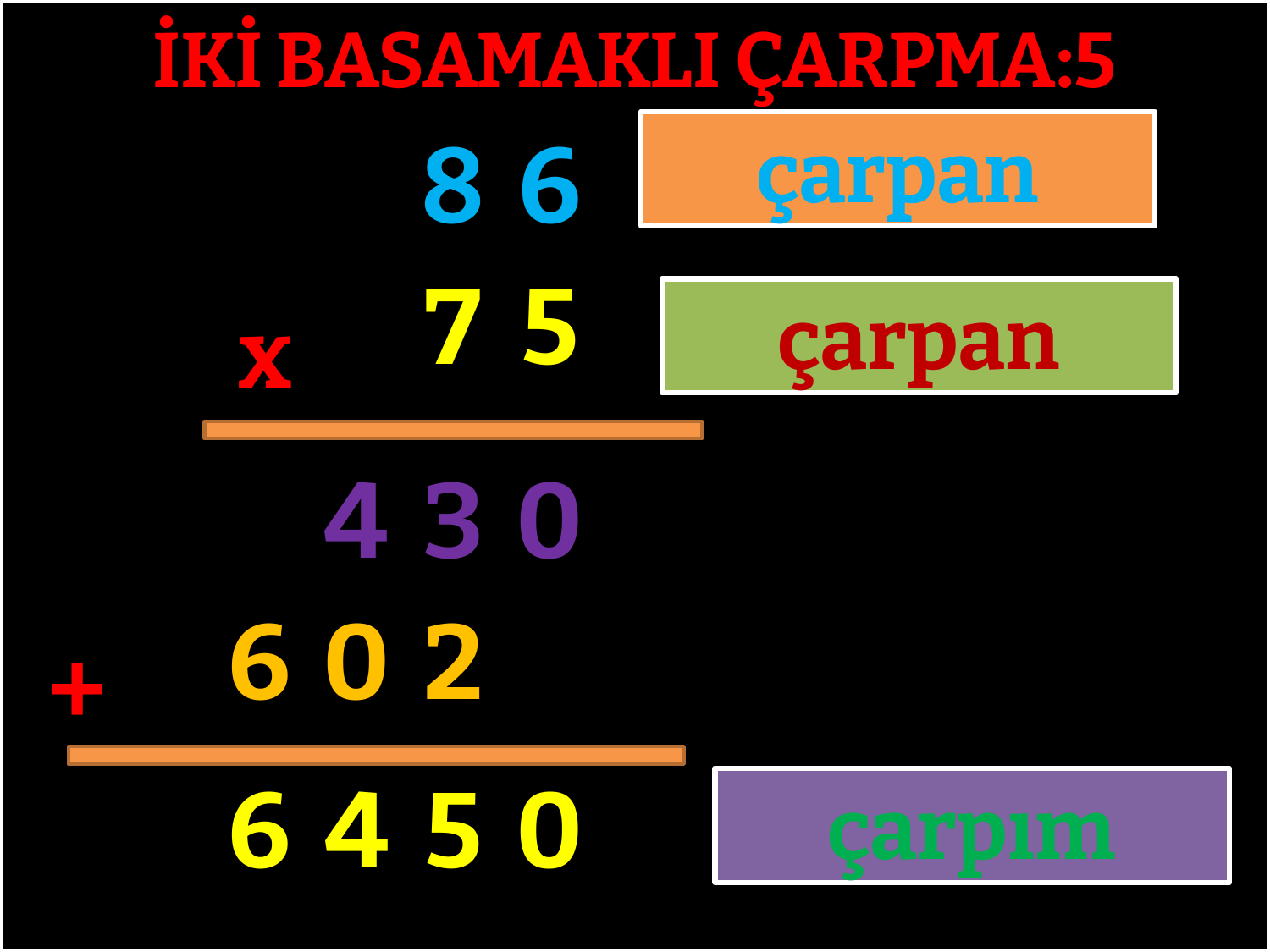

İKİ BASAMAKLI ÇARPMA:5
6
8
çarpan
7
5
çarpan
x
#

4
3
0
6
0
2
+

6
4
5
0
çarpım